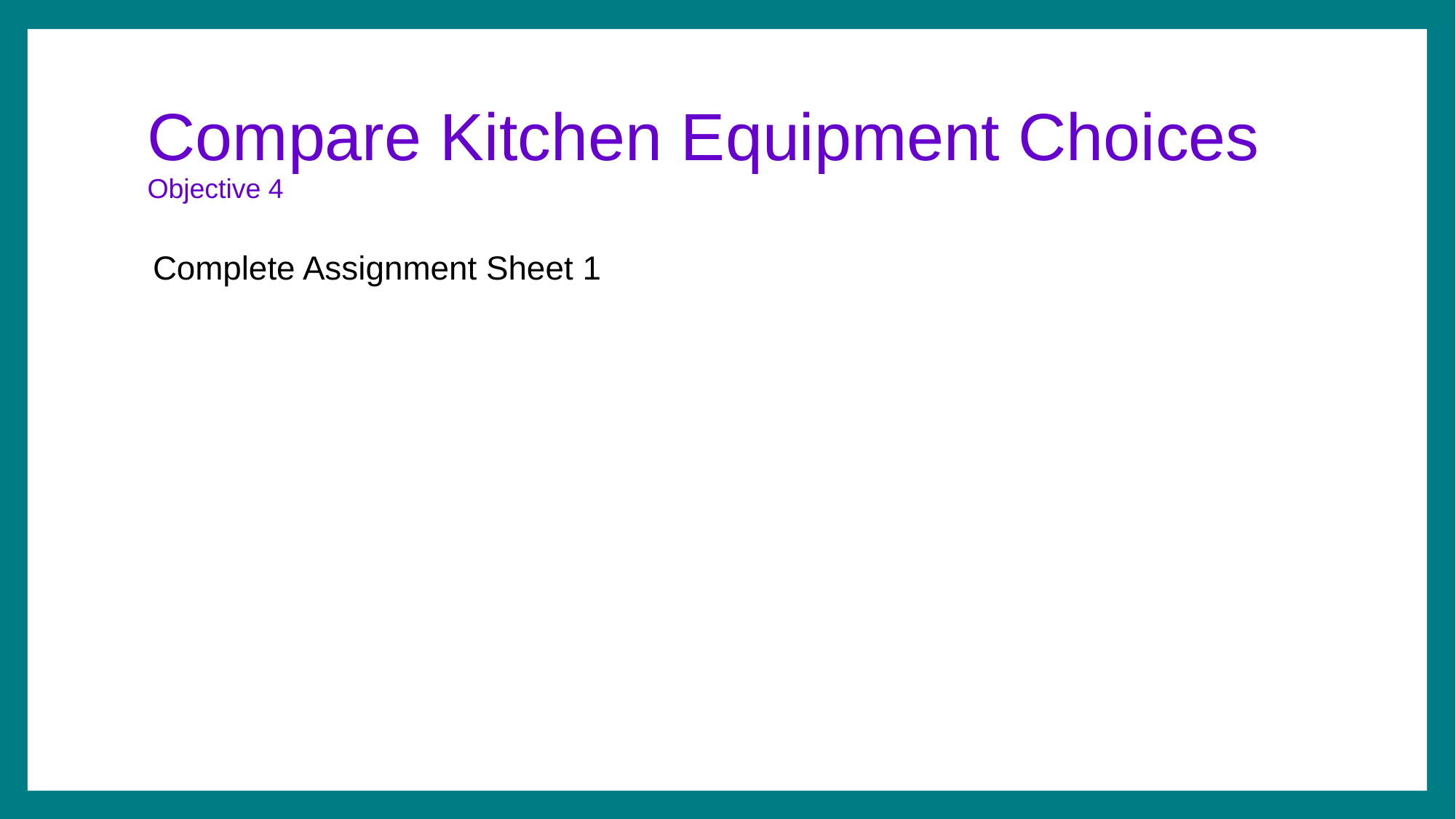

# Compare Kitchen Equipment Choices Objective 4
Complete Assignment Sheet 1